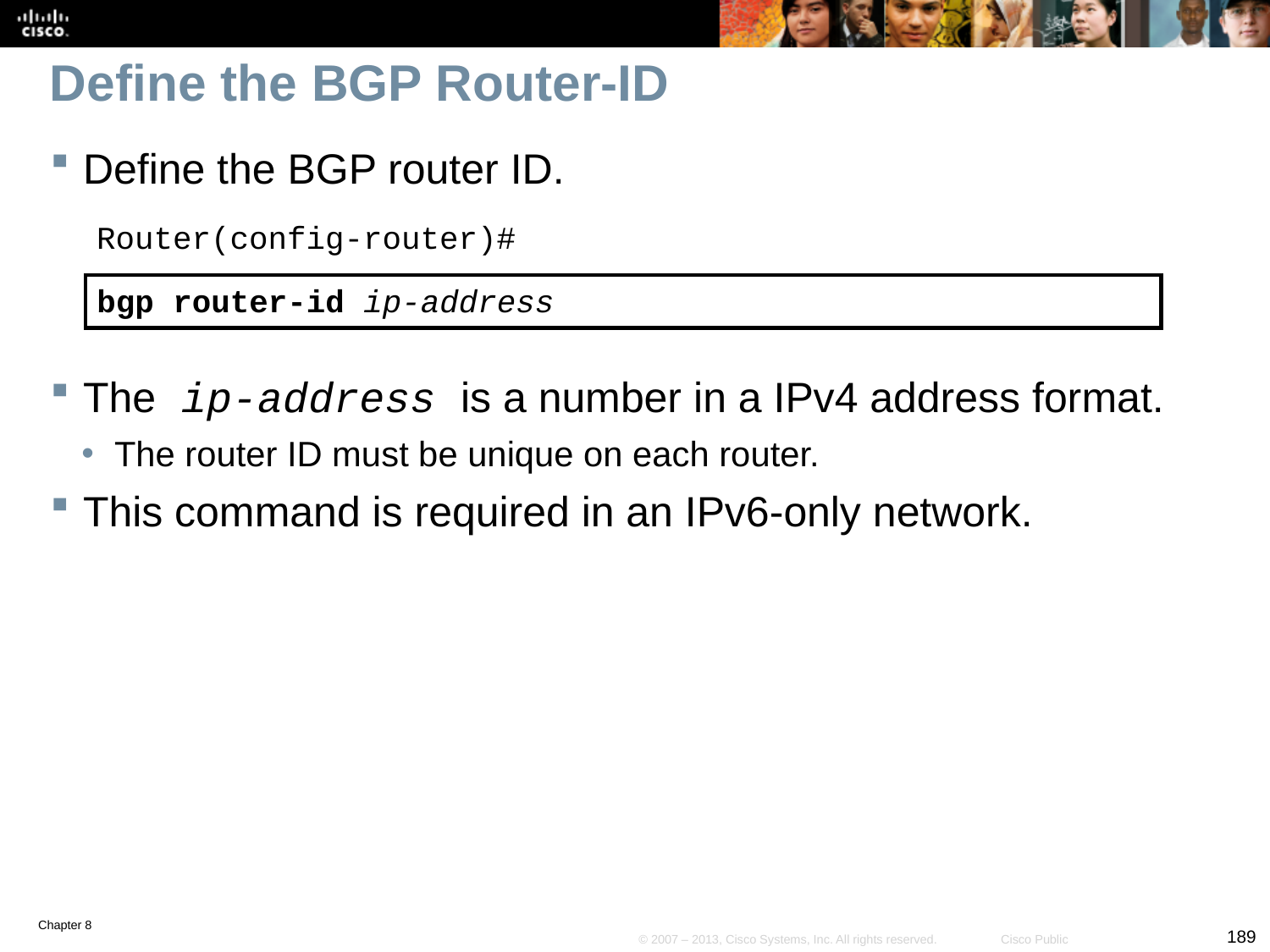

# Define the BGP Router-ID
Define the BGP router ID.
Router(config-router)#
bgp router-id ip-address
The ip-address is a number in a IPv4 address format.
The router ID must be unique on each router.
This command is required in an IPv6-only network.